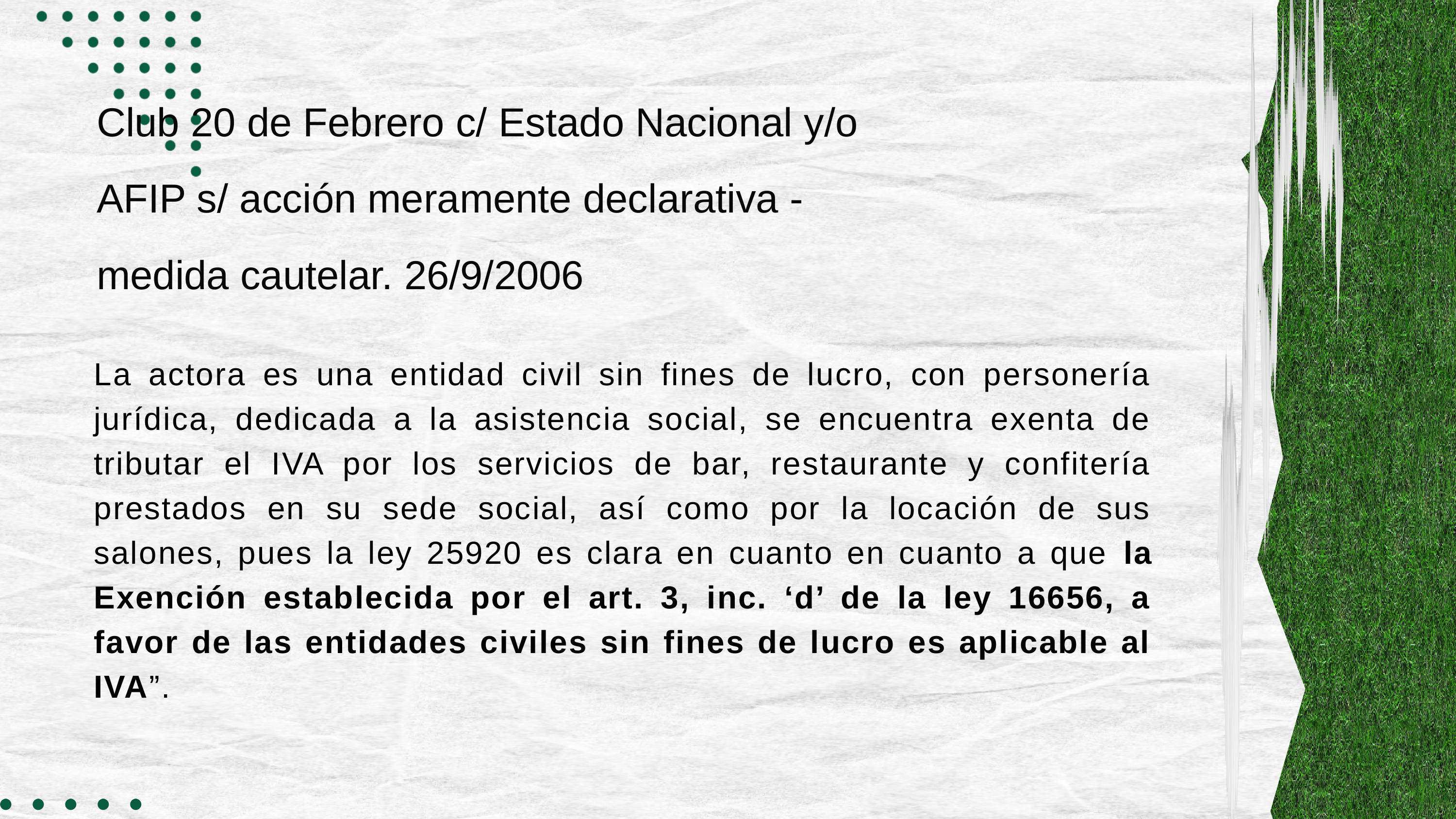

Club 20 de Febrero c/ Estado Nacional y/o
AFIP s/ acción meramente declarativa -
medida cautelar. 26/9/2006

La actora es una entidad civil sin fines de lucro, con personería jurídica, dedicada a la asistencia social, se encuentra exenta de tributar el IVA por los servicios de bar, restaurante y confitería prestados en su sede social, así como por la locación de sus salones, pues la ley 25920 es clara en cuanto en cuanto a que la Exención establecida por el art. 3, inc. ‘d’ de la ley 16656, a favor de las entidades civiles sin fines de lucro es aplicable al IVA”.